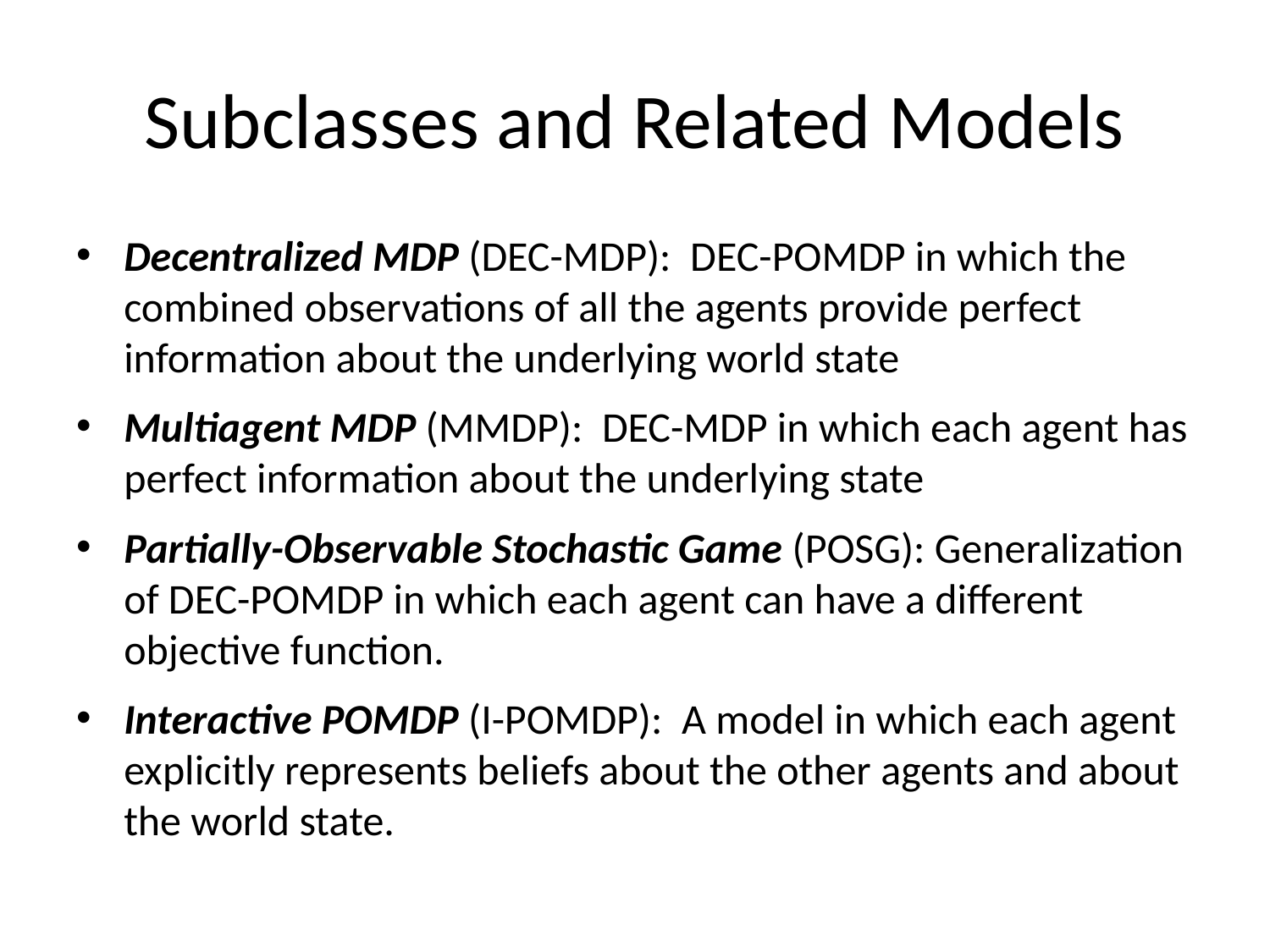

# Subclasses and Related Models
Decentralized MDP (DEC-MDP):  DEC-POMDP in which the combined observations of all the agents provide perfect information about the underlying world state
Multiagent MDP (MMDP):  DEC-MDP in which each agent has perfect information about the underlying state
Partially-Observable Stochastic Game (POSG): Generalization of DEC-POMDP in which each agent can have a different objective function.
Interactive POMDP (I-POMDP):  A model in which each agent explicitly represents beliefs about the other agents and about the world state.